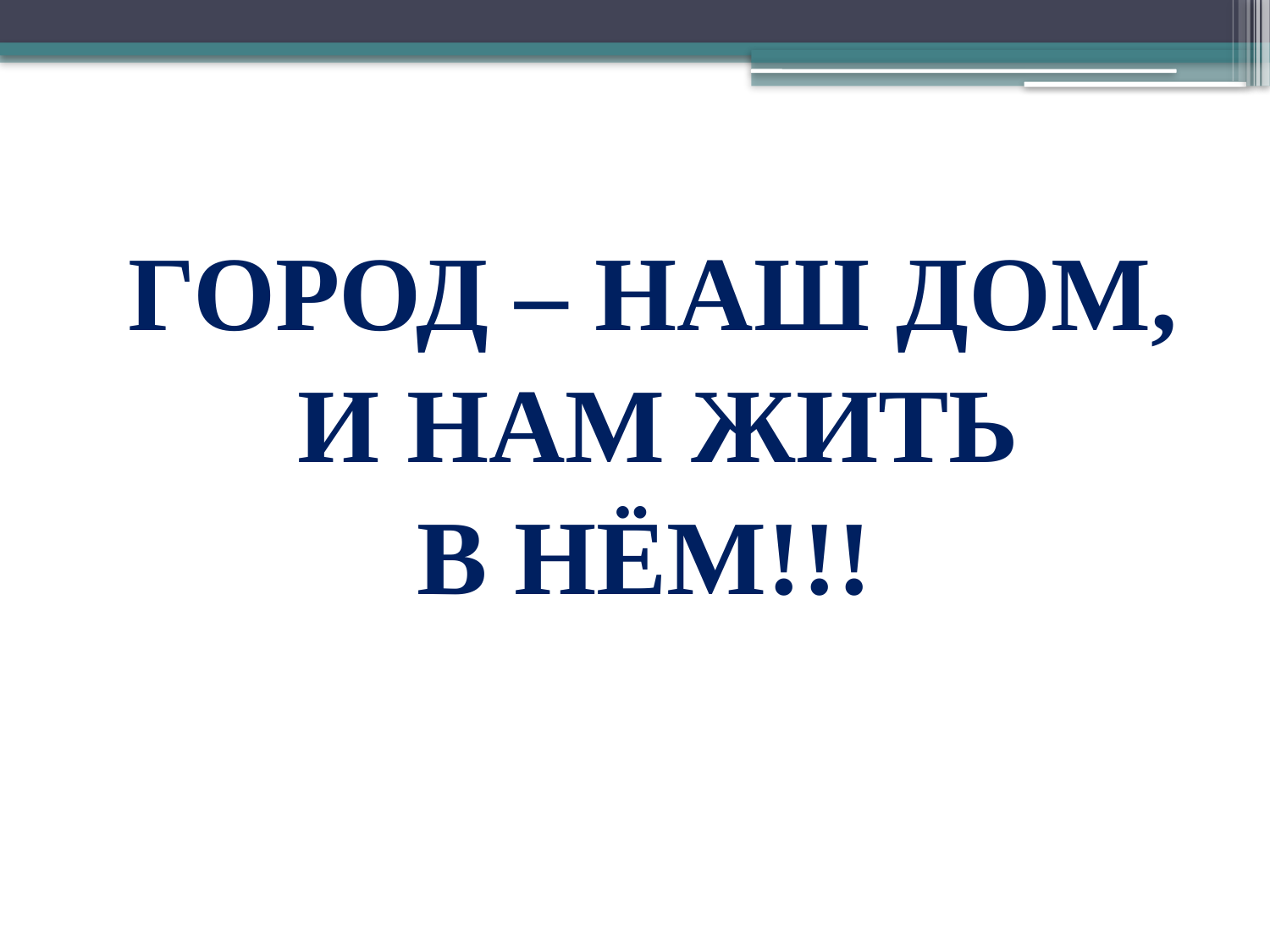

ГОРОД – НАШ ДОМ,
И НАМ ЖИТЬ
 В НЁМ!!!